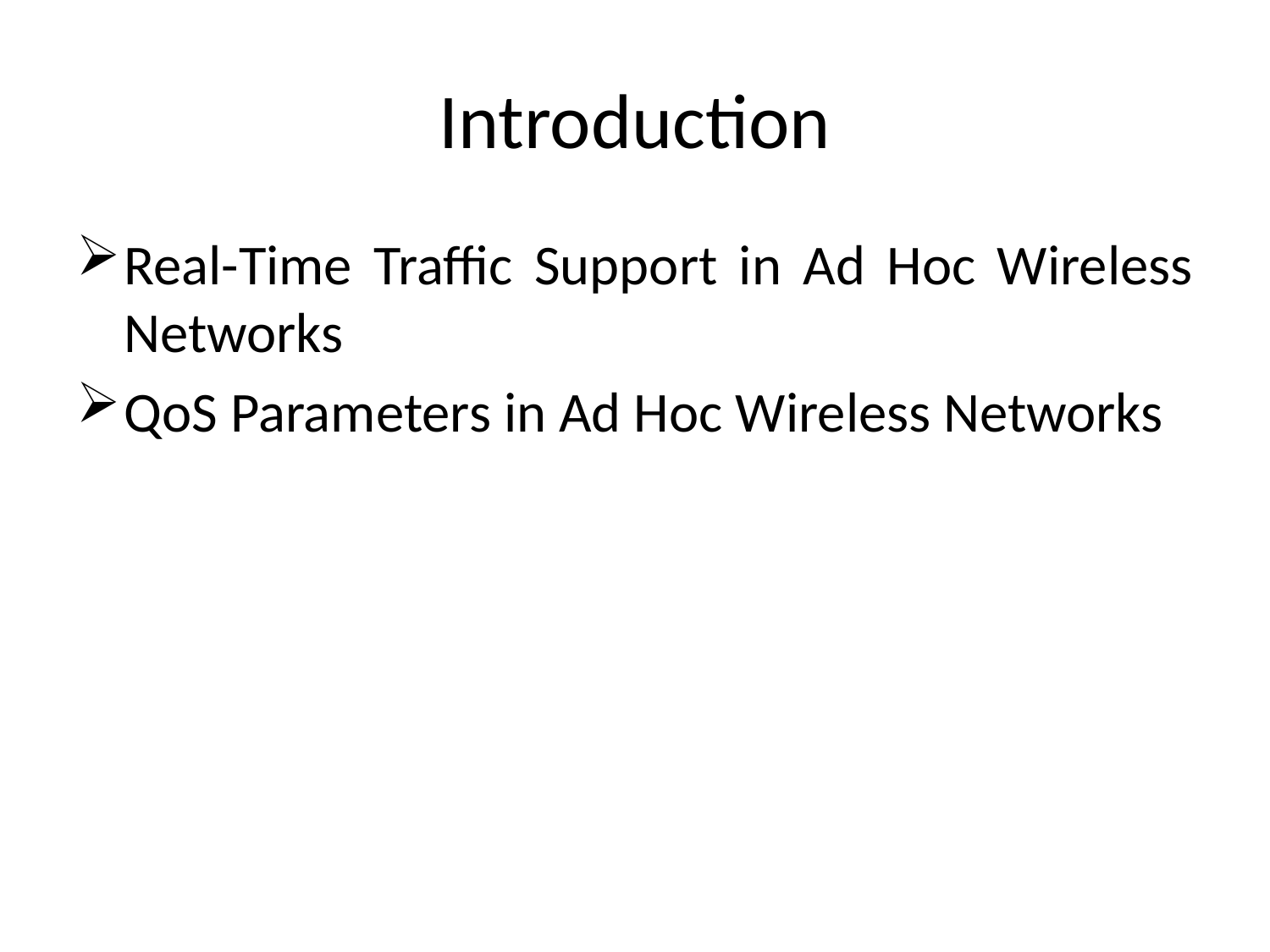

# Introduction
Real-Time Traffic Support in Ad Hoc Wireless Networks
QoS Parameters in Ad Hoc Wireless Networks